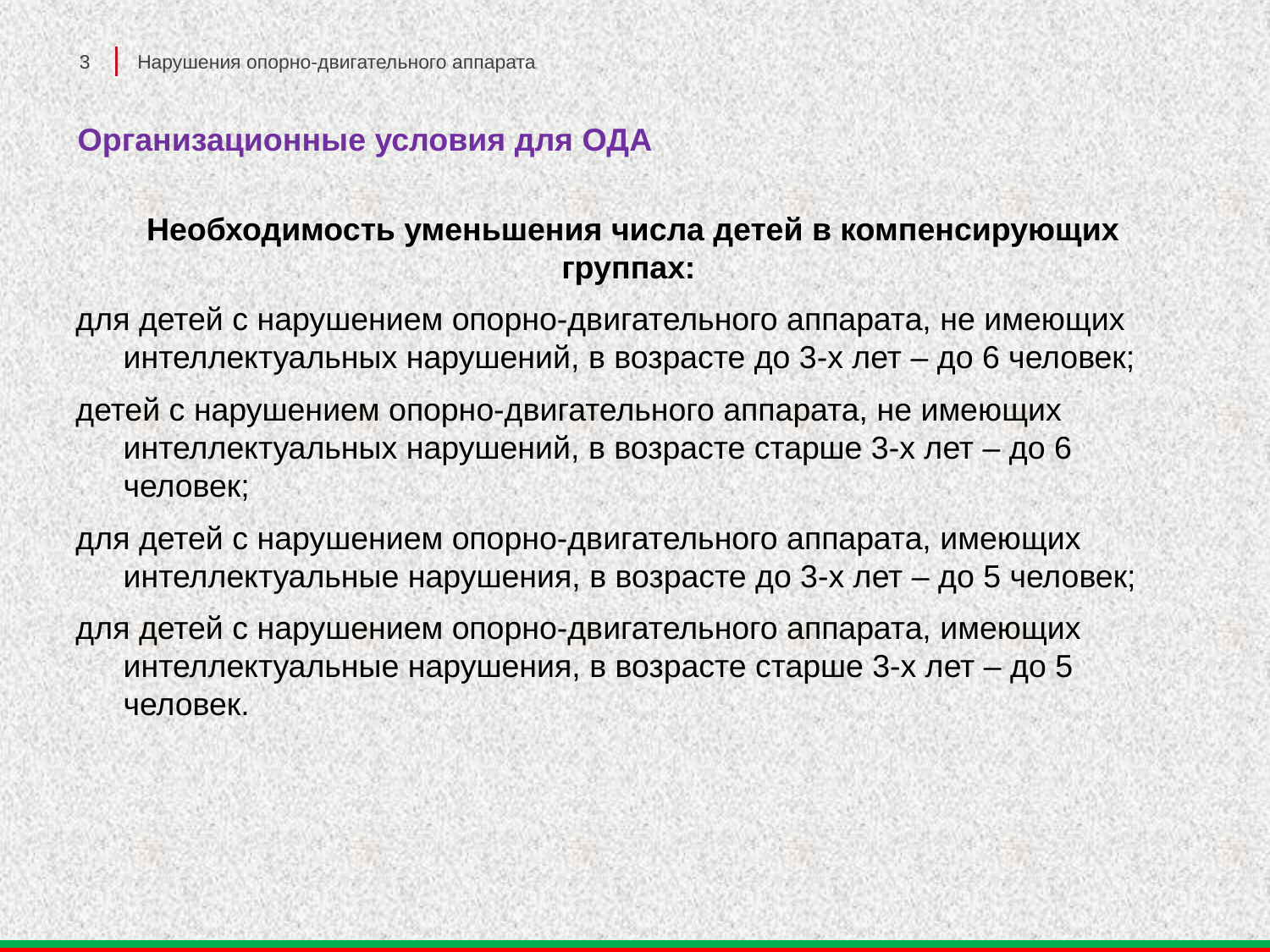

3
Нарушения опорно-двигательного аппарата
# Организационные условия для ОДА
Необходимость уменьшения числа детей в компенсирующих группах:
для детей с нарушением опорно-двигательного аппарата, не имеющих интеллектуальных нарушений, в возрасте до 3-х лет – до 6 человек;
детей с нарушением опорно-двигательного аппарата, не имеющих интеллектуальных нарушений, в возрасте старше 3-х лет – до 6 человек;
для детей с нарушением опорно-двигательного аппарата, имеющих интеллектуальные нарушения, в возрасте до 3-х лет – до 5 человек;
для детей с нарушением опорно-двигательного аппарата, имеющих интеллектуальные нарушения, в возрасте старше 3-х лет – до 5 человек.